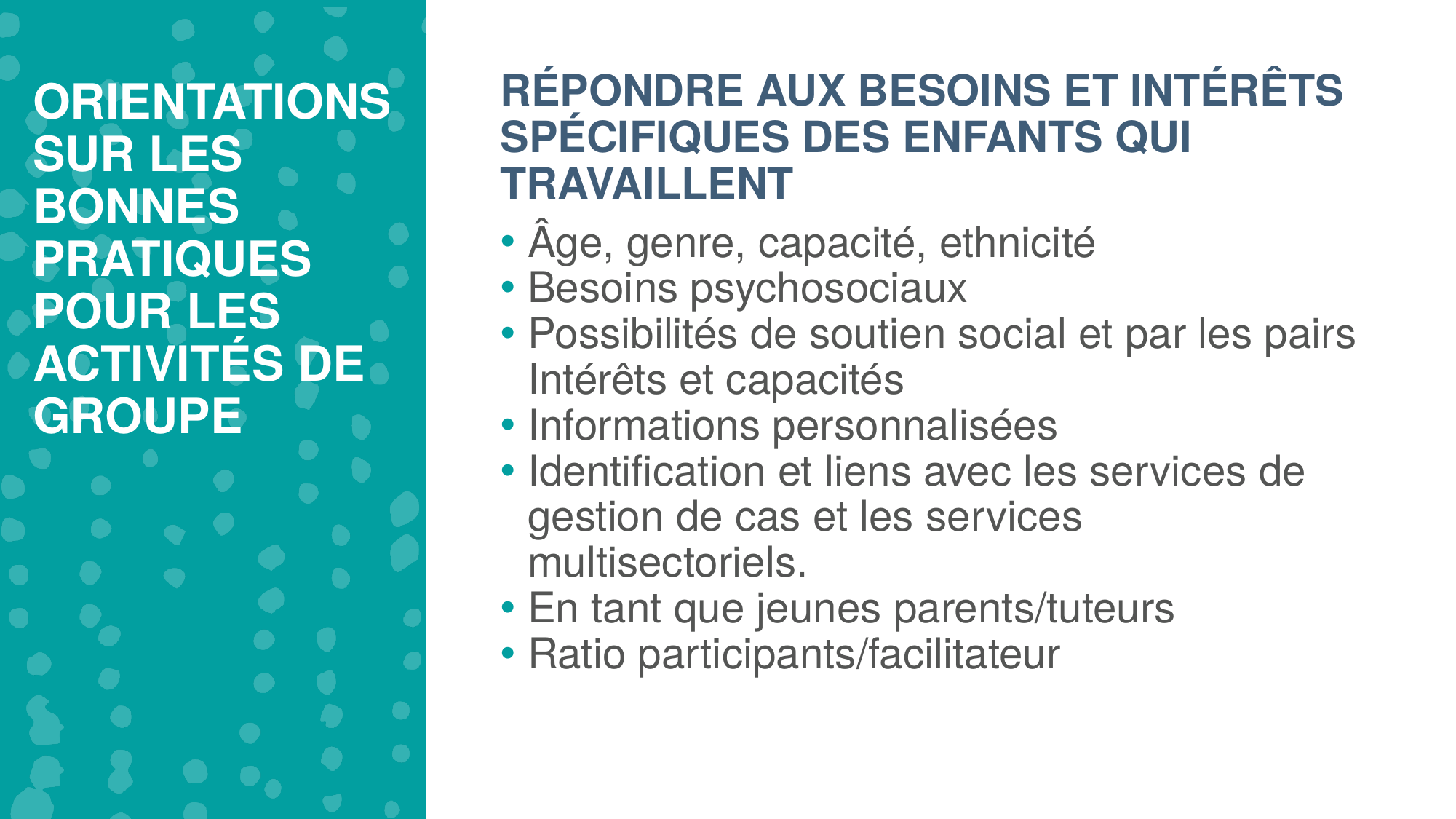

RÉPONDRE AUX BESOINS ET INTÉRÊTS SPÉCIFIQUES DES ENFANTS QUI TRAVAILLENT
ORIENTATIONS SUR LES  BONNES PRATIQUES POUR LES ACTIVITÉS DE GROUPE
Âge, genre, capacité, ethnicité
Besoins psychosociaux
Possibilités de soutien social et par les pairs Intérêts et capacités
Informations personnalisées
Identification et liens avec les services de gestion de cas et les services multisectoriels.
En tant que jeunes parents/tuteurs
Ratio participants/facilitateur